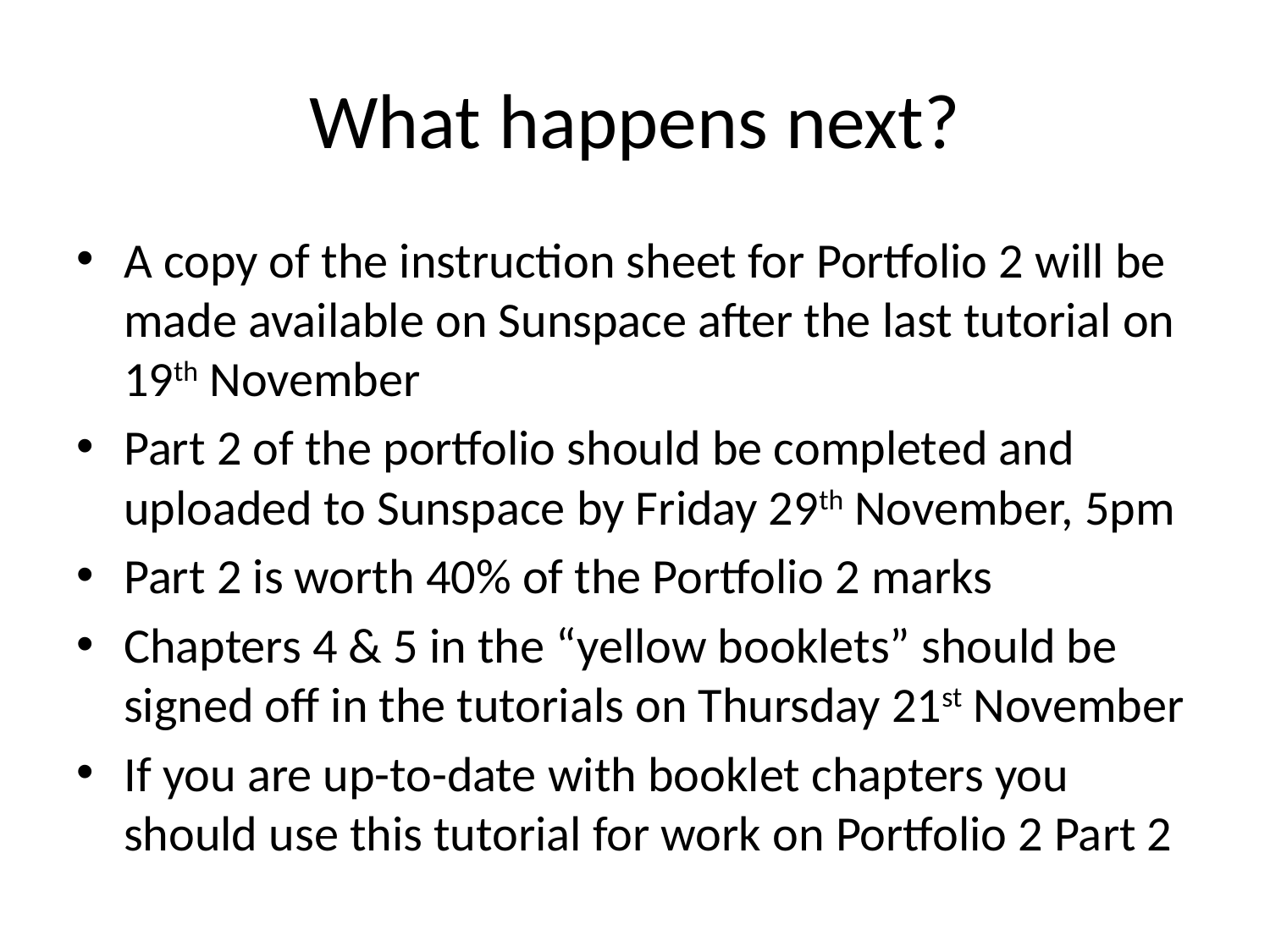

# What happens next?
A copy of the instruction sheet for Portfolio 2 will be made available on Sunspace after the last tutorial on 19th November
Part 2 of the portfolio should be completed and uploaded to Sunspace by Friday 29th November, 5pm
Part 2 is worth 40% of the Portfolio 2 marks
Chapters 4 & 5 in the “yellow booklets” should be signed off in the tutorials on Thursday 21st November
If you are up-to-date with booklet chapters you should use this tutorial for work on Portfolio 2 Part 2